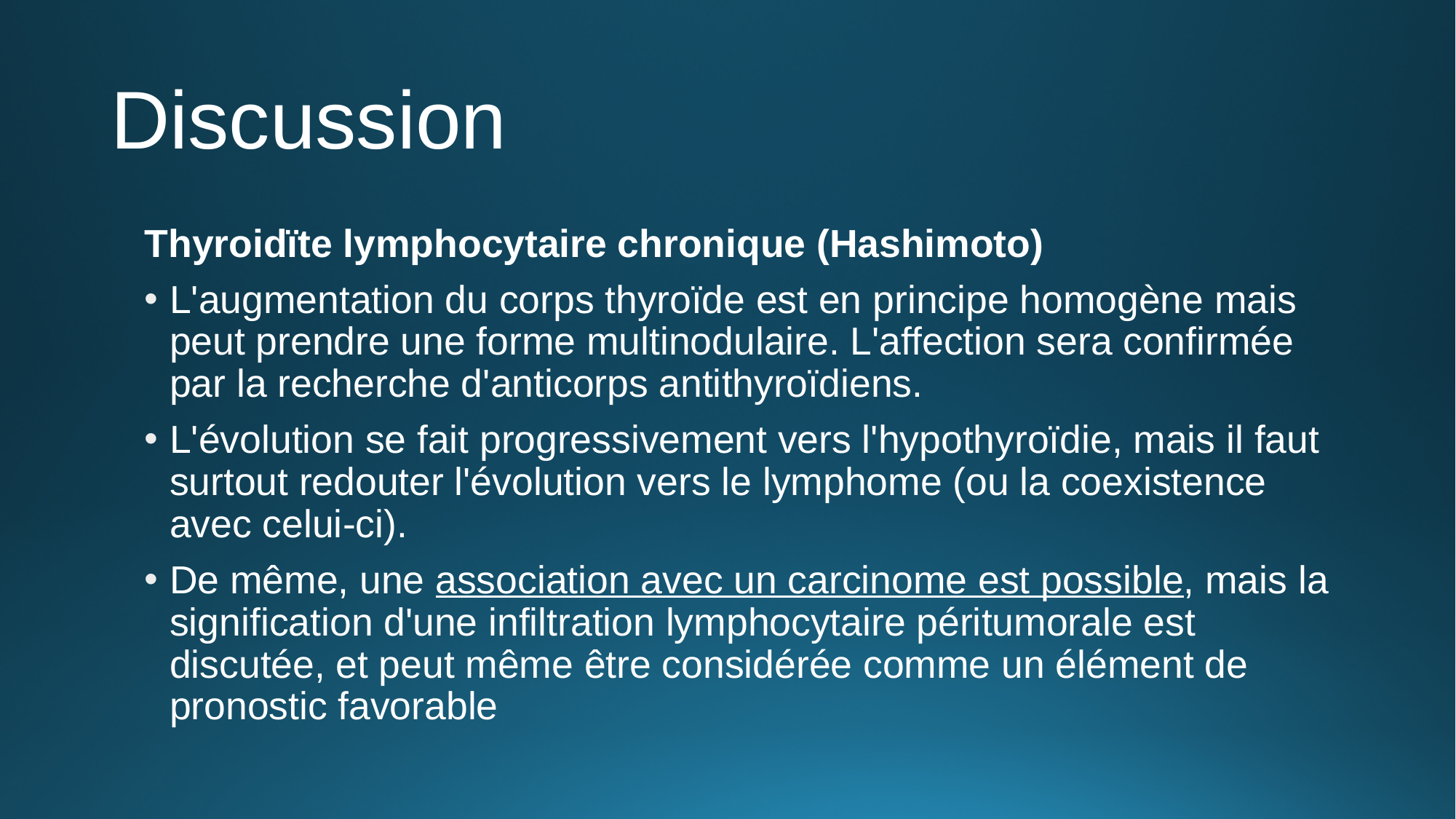

# Discussion
Thyroidïte lymphocytaire chronique (Hashimoto)
L'augmentation du corps thyroïde est en principe homogène mais peut prendre une forme multinodulaire. L'affection sera confirmée par la recherche d'anticorps antithyroïdiens.
L'évolution se fait progressivement vers l'hypothyroïdie, mais il faut surtout redouter l'évolution vers le lymphome (ou la coexistence avec celui-ci).
De même, une association avec un carcinome est possible, mais la signification d'une infiltration lymphocytaire péritumorale est discutée, et peut même être considérée comme un élément de pronostic favorable